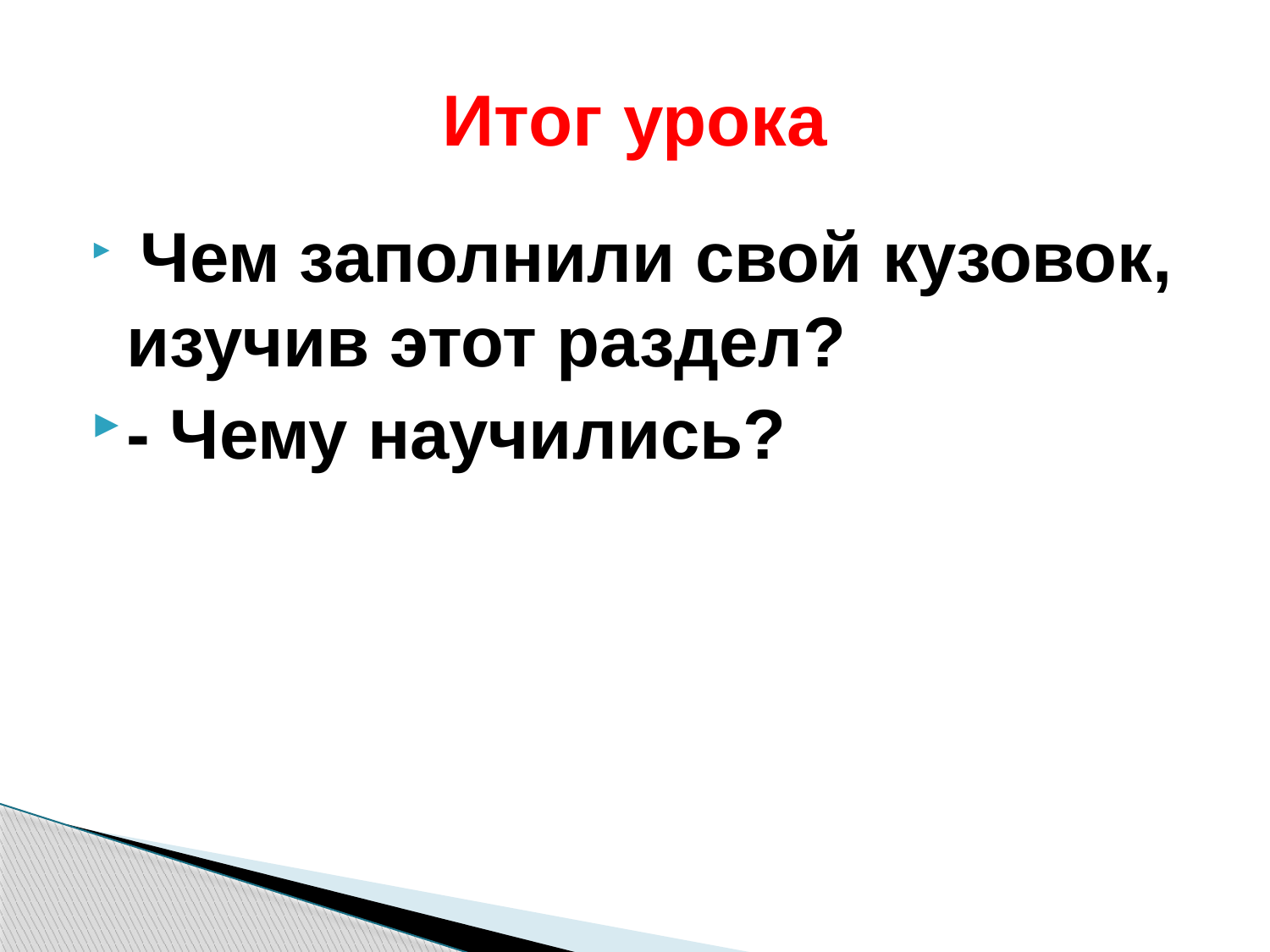

# Итог урока
 Чем заполнили свой кузовок, изучив этот раздел?
- Чему научились?